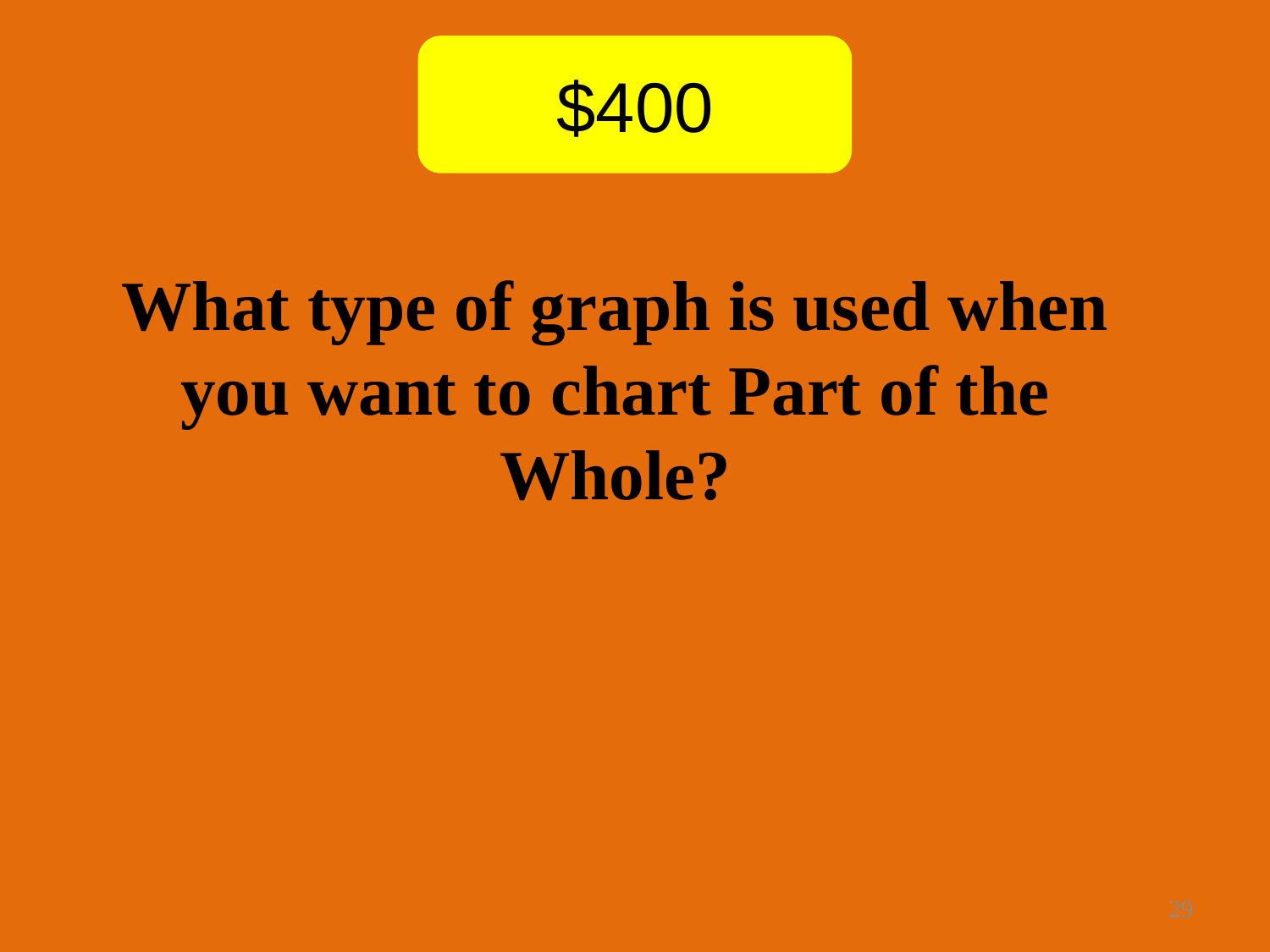

$400
What type of graph is used when you want to chart Part of the Whole?

29